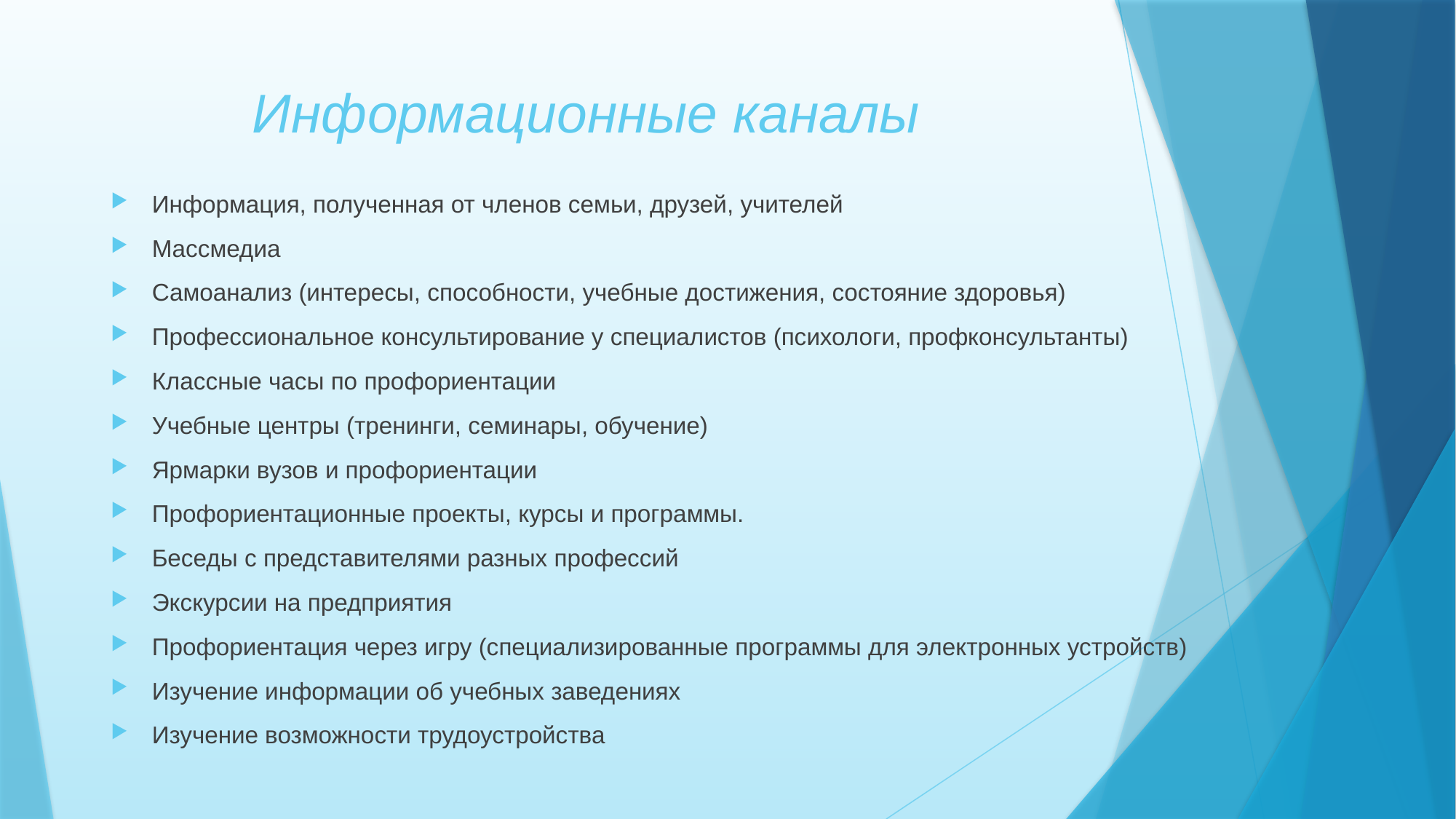

# Информационные каналы
Информация, полученная от членов семьи, друзей, учителей
Массмедиа
Самоанализ (интересы, способности, учебные достижения, состояние здоровья)
Профессиональное консультирование у специалистов (психологи, профконсультанты)
Классные часы по профориентации
Учебные центры (тренинги, семинары, обучение)
Ярмарки вузов и профориентации
Профориентационные проекты, курсы и программы.
Беседы с представителями разных профессий
Экскурсии на предприятия
Профориентация через игру (специализированные программы для электронных устройств)
Изучение информации об учебных заведениях
Изучение возможности трудоустройства